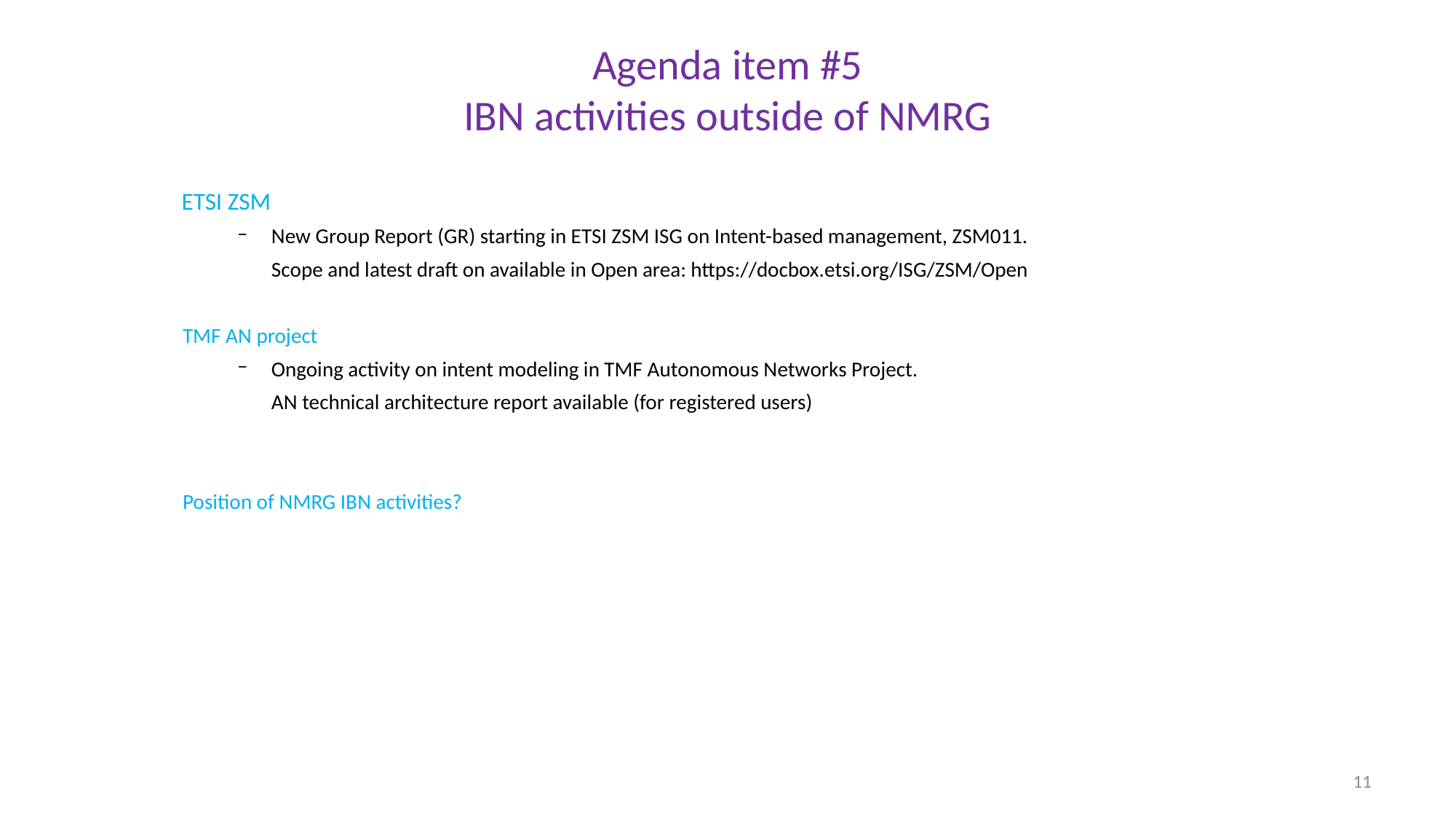

Agenda item #5
IBN activities outside of NMRG
ETSI ZSM
New Group Report (GR) starting in ETSI ZSM ISG on Intent-based management, ZSM011.
Scope and latest draft on available in Open area: https://docbox.etsi.org/ISG/ZSM/Open

TMF AN project
Ongoing activity on intent modeling in TMF Autonomous Networks Project.
AN technical architecture report available (for registered users)

Position of NMRG IBN activities?

11